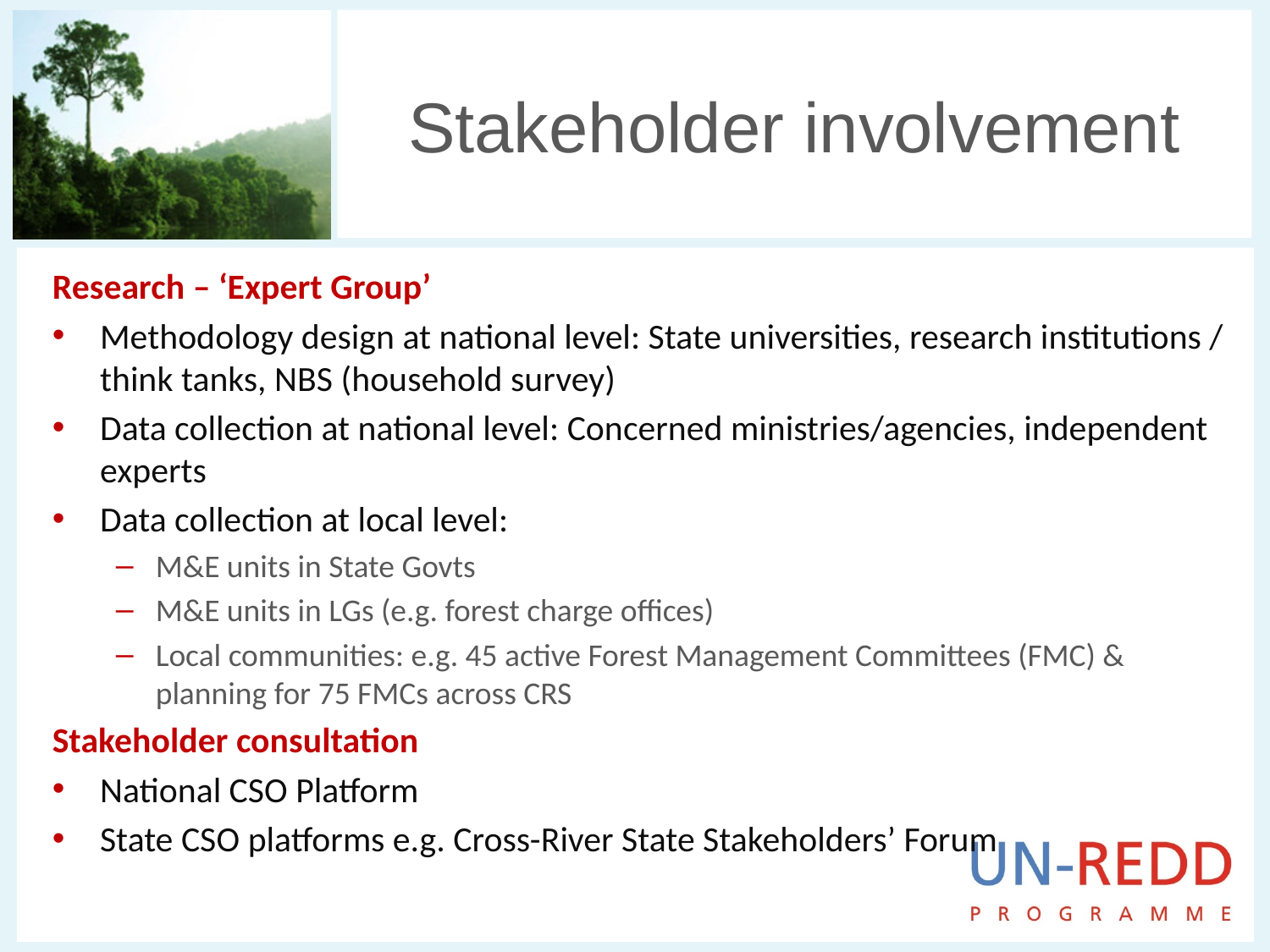

# Stakeholder involvement
Research – ‘Expert Group’
Methodology design at national level: State universities, research institutions / think tanks, NBS (household survey)
Data collection at national level: Concerned ministries/agencies, independent experts
Data collection at local level:
M&E units in State Govts
M&E units in LGs (e.g. forest charge offices)
Local communities: e.g. 45 active Forest Management Committees (FMC) &  planning for 75 FMCs across CRS
Stakeholder consultation
National CSO Platform
State CSO platforms e.g. Cross-River State Stakeholders’ Forum